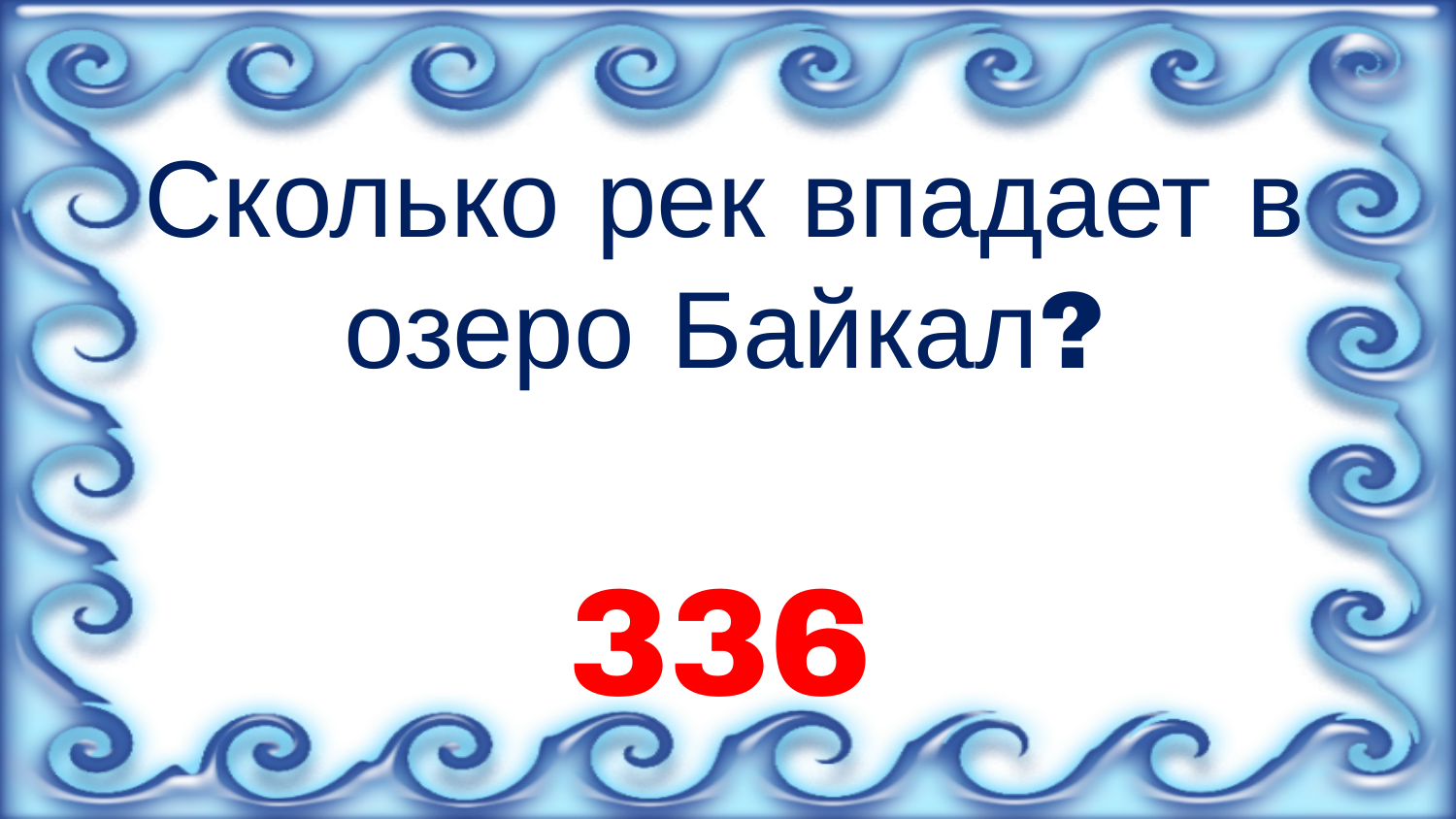

Сколько рек впадает в озеро Байкал?
336